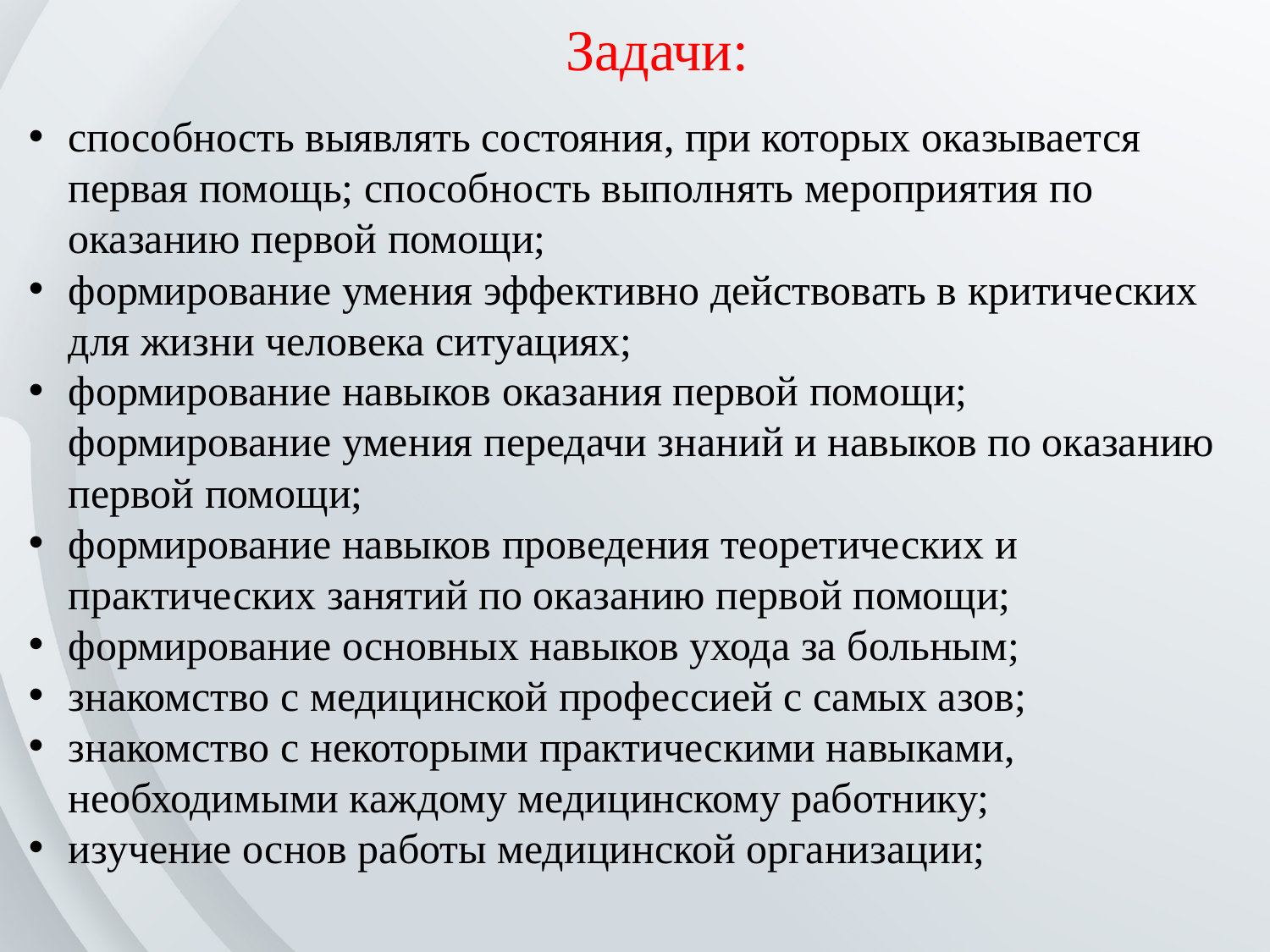

# Задачи:
способность выявлять состояния, при которых оказывается первая помощь; способность выполнять мероприятия по оказанию первой помощи;
формирование умения эффективно действовать в критических для жизни человека ситуациях;
формирование навыков оказания первой помощи; формирование умения передачи знаний и навыков по оказанию первой помощи;
формирование навыков проведения теоретических и практических занятий по оказанию первой помощи;
формирование основных навыков ухода за больным;
знакомство с медицинской профессией с самых азов;
знакомство с некоторыми практическими навыками, необходимыми каждому медицинскому работнику;
изучение основ работы медицинской организации;